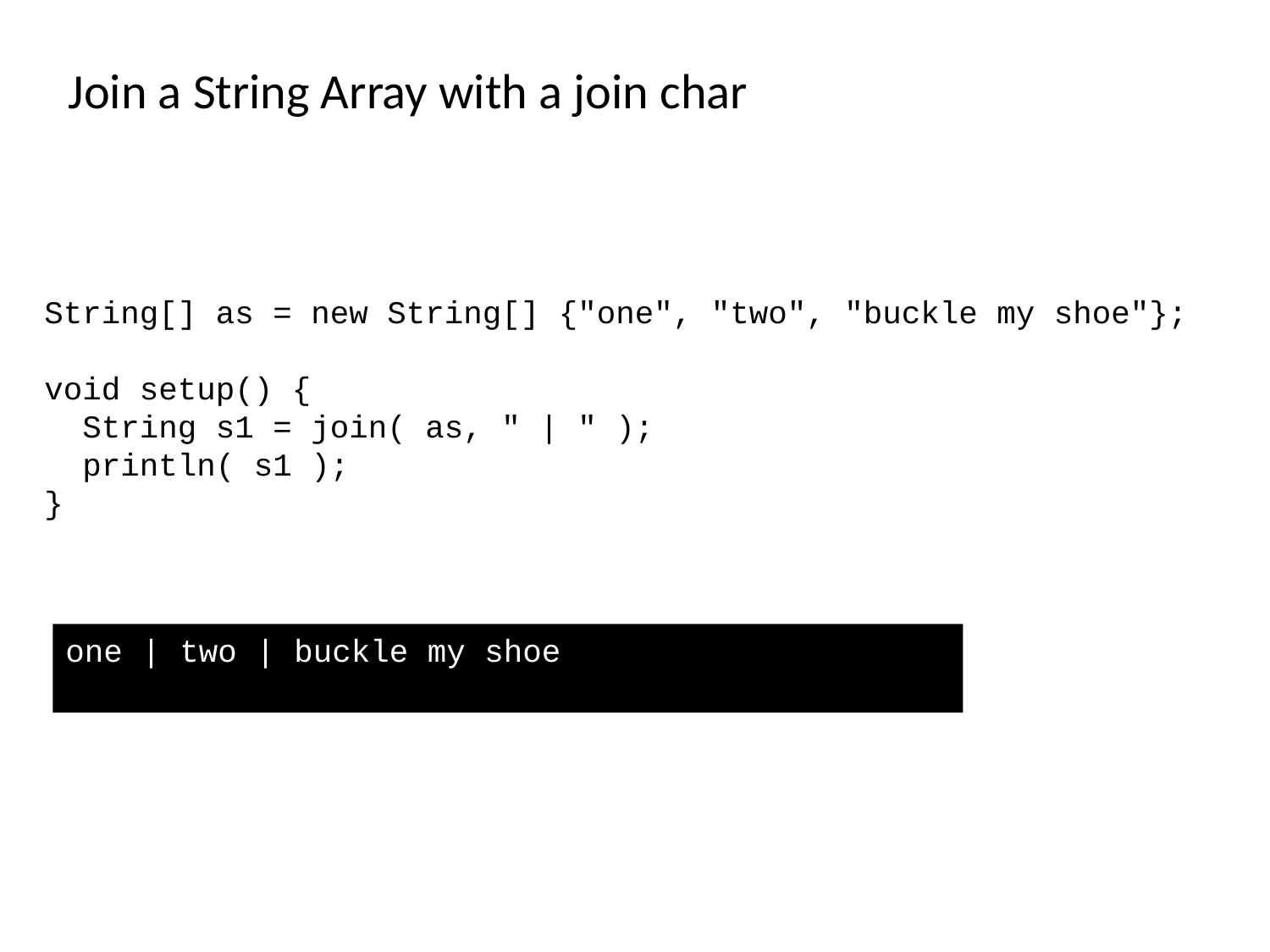

Join a String Array with a join char
String[] as = new String[] {"one", "two", "buckle my shoe"};

void setup() {
  String s1 = join( as, " | " );
  println( s1 );
}
one | two | buckle my shoe